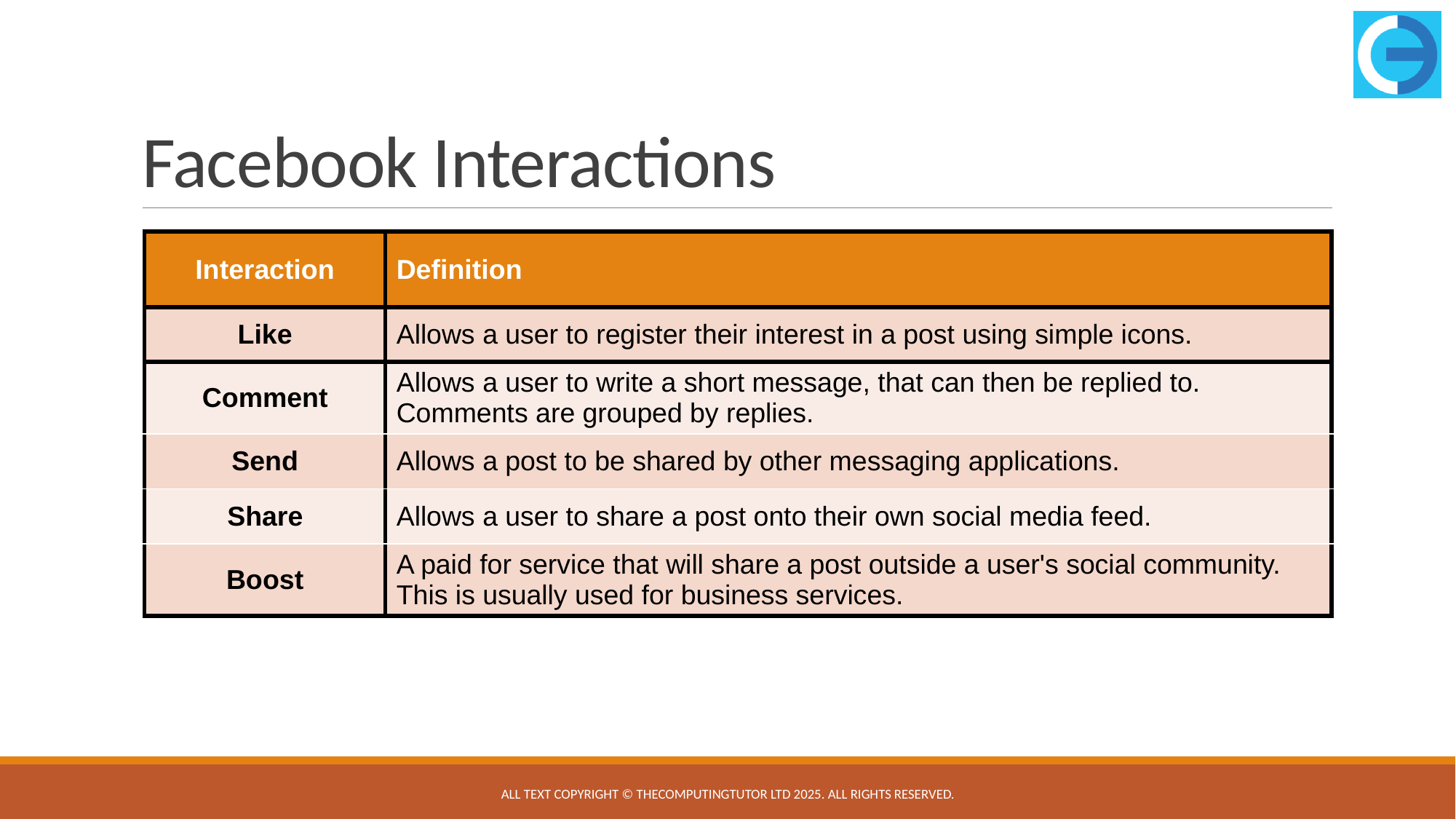

# Facebook Interactions
| Interaction | Definition |
| --- | --- |
| Like | Allows a user to register their interest in a post using simple icons. |
| Comment | Allows a user to write a short message, that can then be replied to. Comments are grouped by replies. |
| Send | Allows a post to be shared by other messaging applications. |
| Share | Allows a user to share a post onto their own social media feed. |
| Boost | A paid for service that will share a post outside a user's social community. This is usually used for business services. |
All text copyright © TheComputingTutor Ltd 2025. All rights Reserved.